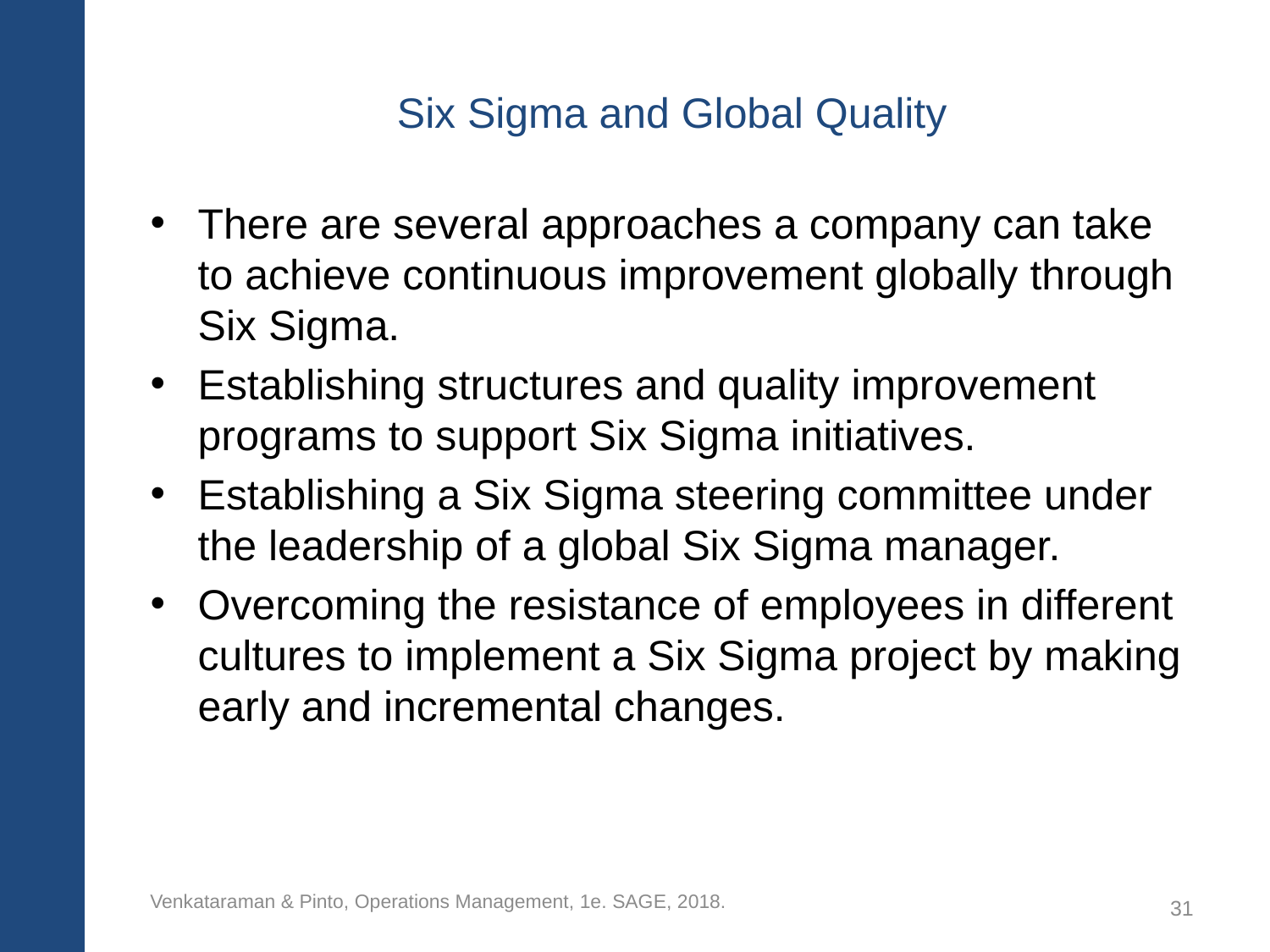

# Six Sigma and Global Quality
There are several approaches a company can take to achieve continuous improvement globally through Six Sigma.
Establishing structures and quality improvement programs to support Six Sigma initiatives.
Establishing a Six Sigma steering committee under the leadership of a global Six Sigma manager.
Overcoming the resistance of employees in different cultures to implement a Six Sigma project by making early and incremental changes.
Venkataraman & Pinto, Operations Management, 1e. SAGE, 2018.
31